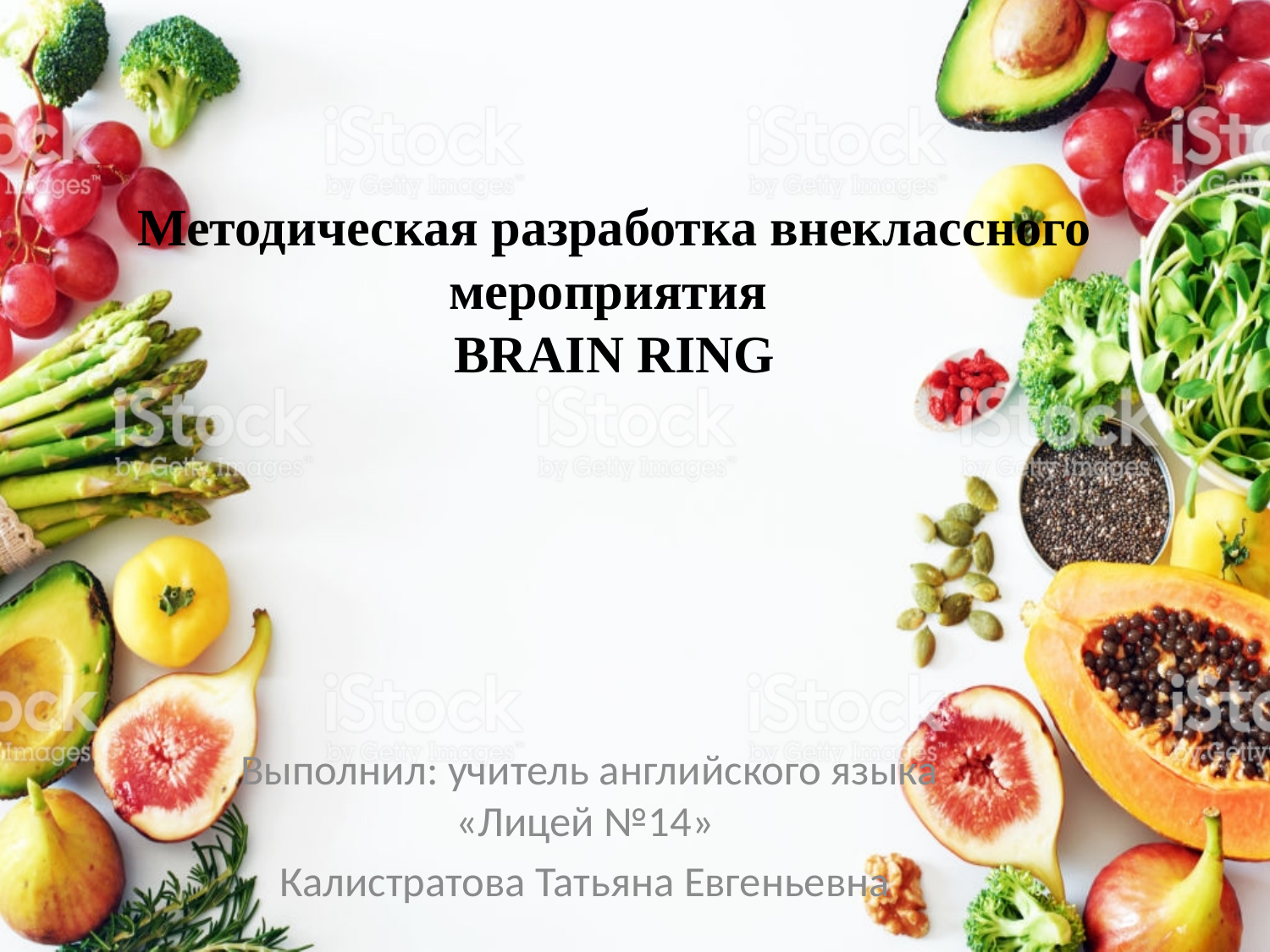

# Методическая разработка внеклассного мероприятия BRAIN RING
Выполнил: учитель английского языка «Лицей №14»
Калистратова Татьяна Евгеньевна